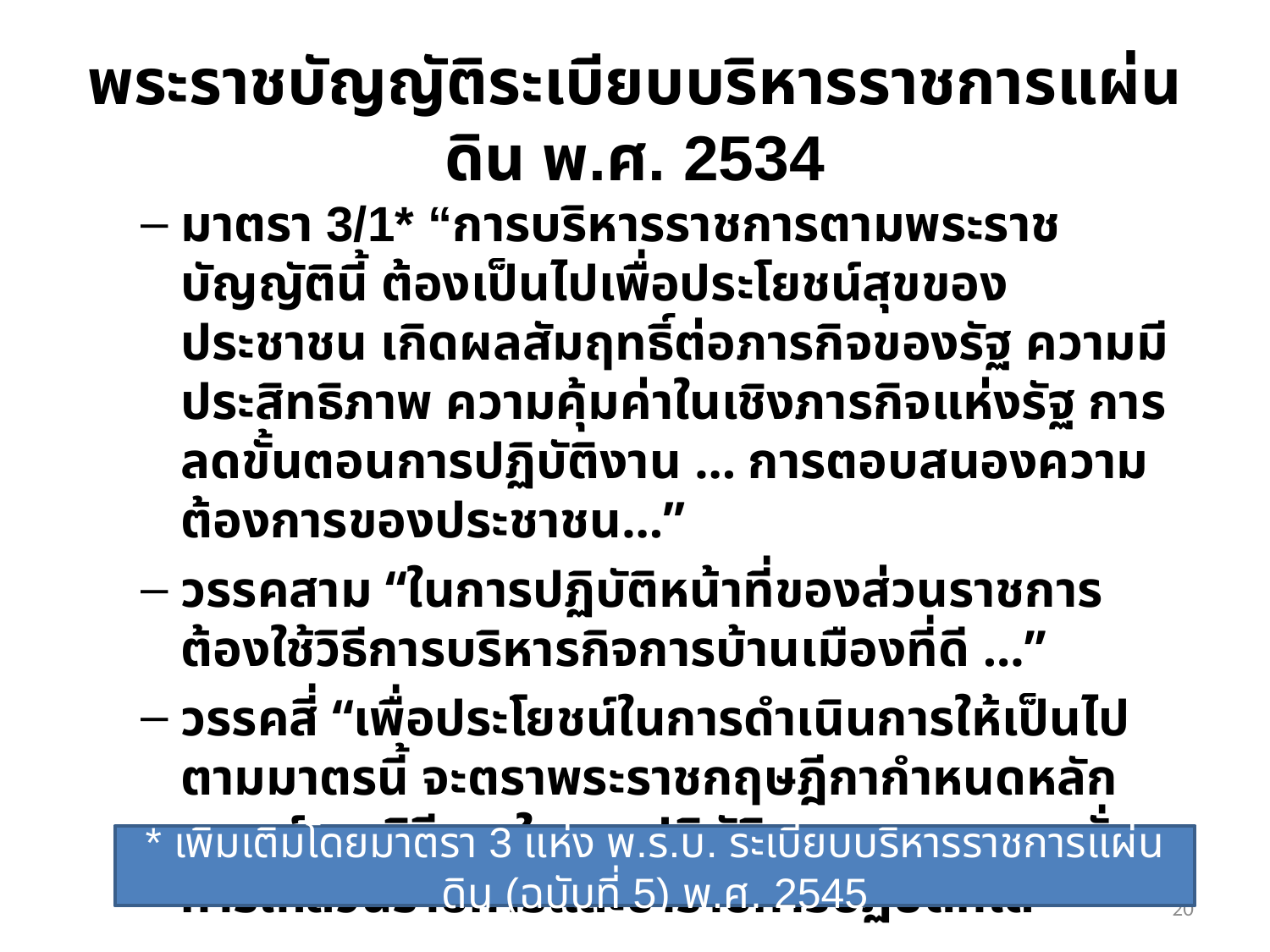

# พระราชบัญญัติระเบียบบริหารราชการแผ่นดิน พ.ศ. 2534
มาตรา 3/1* “การบริหารราชการตามพระราชบัญญัตินี้ ต้องเป็นไปเพื่อประโยชน์สุขของประชาชน เกิดผลสัมฤทธิ์ต่อภารกิจของรัฐ ความมีประสิทธิภาพ ความคุ้มค่าในเชิงภารกิจแห่งรัฐ การลดขั้นตอนการปฏิบัติงาน … การตอบสนองความต้องการของประชาชน…”
วรรคสาม “ในการปฏิบัติหน้าที่ของส่วนราชการ ต้องใช้วิธีการบริหารกิจการบ้านเมืองที่ดี …”
วรรคสี่ “เพื่อประโยชน์ในการดำเนินการให้เป็นไปตามมาตรนี้ จะตราพระราชกฤษฎีกากำหนดหลักเกณฑ์และวิธีการในการปฏิบัติราชการและการสั่งการให้ส่วนราชการและข้าราชการปฏิบัติก็ได้”
* เพิ่มเติมโดยมาตรา 3 แห่ง พ.ร.บ. ระเบียบบริหารราชการแผ่นดิน (ฉบับที่ 5) พ.ศ. 2545
20